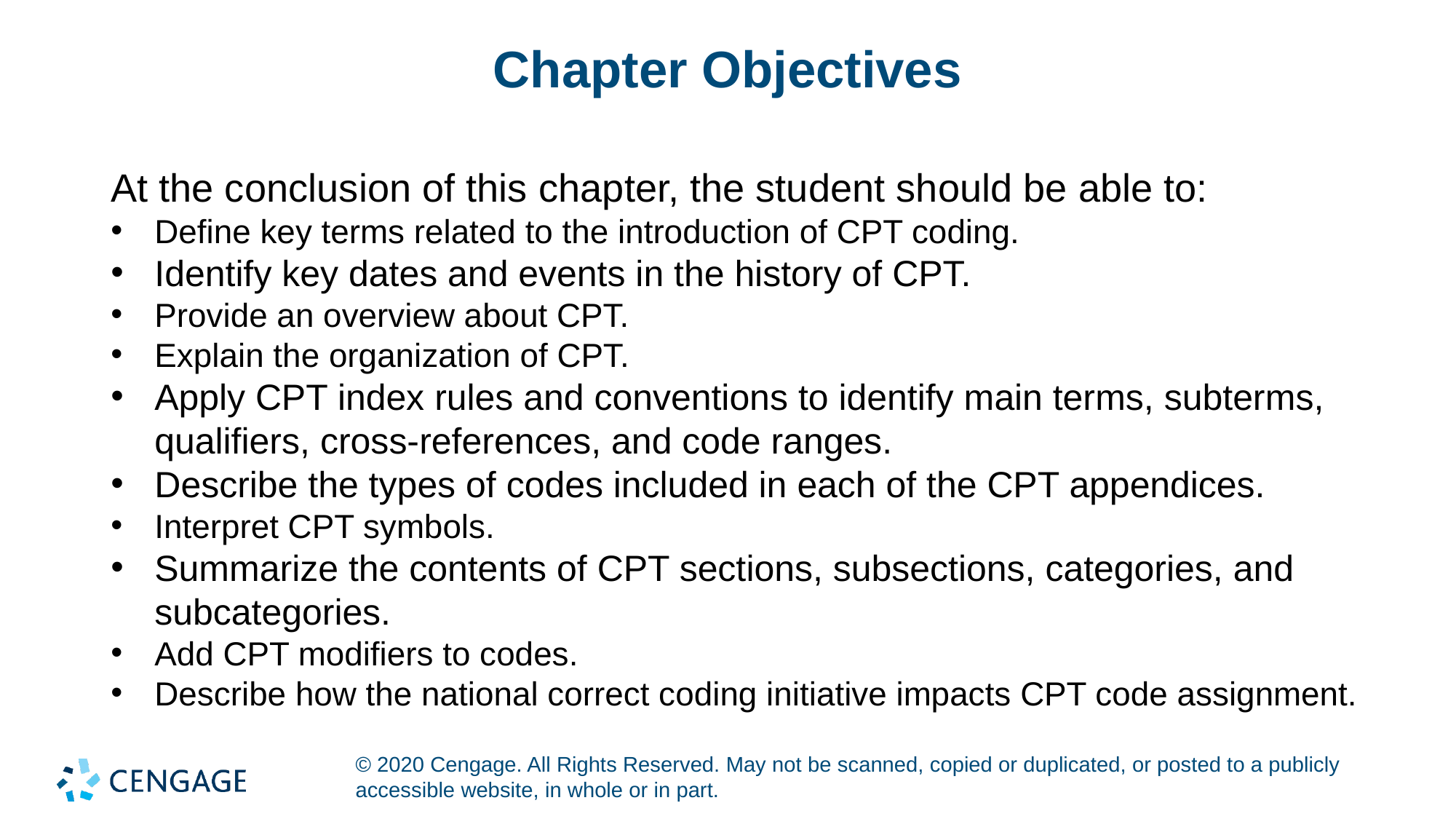

# Chapter Objectives
At the conclusion of this chapter, the student should be able to:
Define key terms related to the introduction of CPT coding.
Identify key dates and events in the history of CPT.
Provide an overview about CPT.
Explain the organization of CPT.
Apply CPT index rules and conventions to identify main terms, subterms, qualifiers, cross-references, and code ranges.
Describe the types of codes included in each of the CPT appendices.
Interpret CPT symbols.
Summarize the contents of CPT sections, subsections, categories, and subcategories.
Add CPT modifiers to codes.
Describe how the national correct coding initiative impacts CPT code assignment.